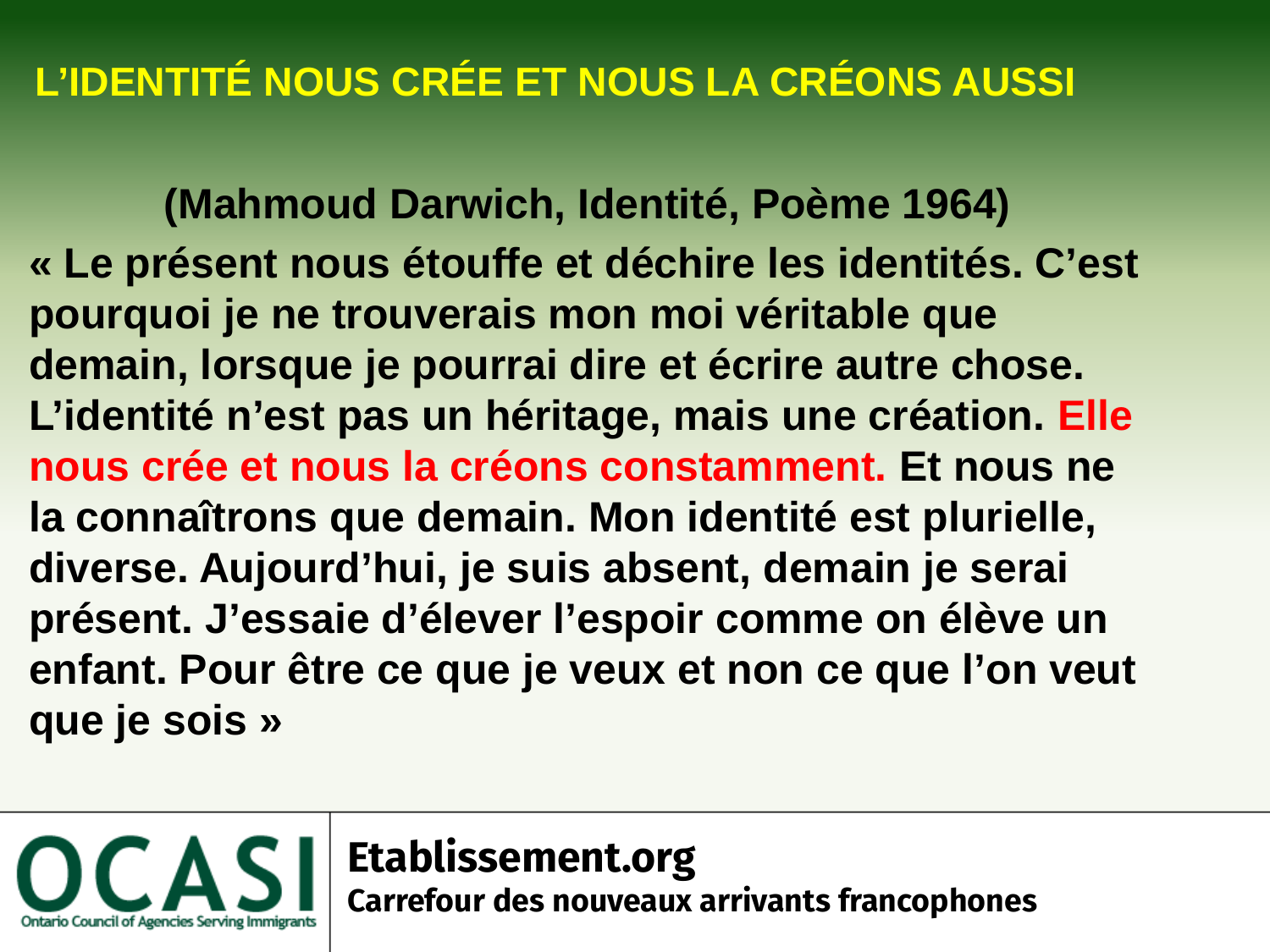

L’IDENTITÉ NOUS CRÉE ET NOUS LA CRÉONS AUSSI

(Mahmoud Darwich, Identité, Poème 1964)
« Le présent nous étouffe et déchire les identités. C’est pourquoi je ne trouverais mon moi véritable que demain, lorsque je pourrai dire et écrire autre chose. L’identité n’est pas un héritage, mais une création. Elle nous crée et nous la créons constamment. Et nous ne la connaîtrons que demain. Mon identité est plurielle, diverse. Aujourd’hui, je suis absent, demain je serai présent. J’essaie d’élever l’espoir comme on élève un enfant. Pour être ce que je veux et non ce que l’on veut que je sois »

Etablissement.org
Carrefour des nouveaux arrivants francophones